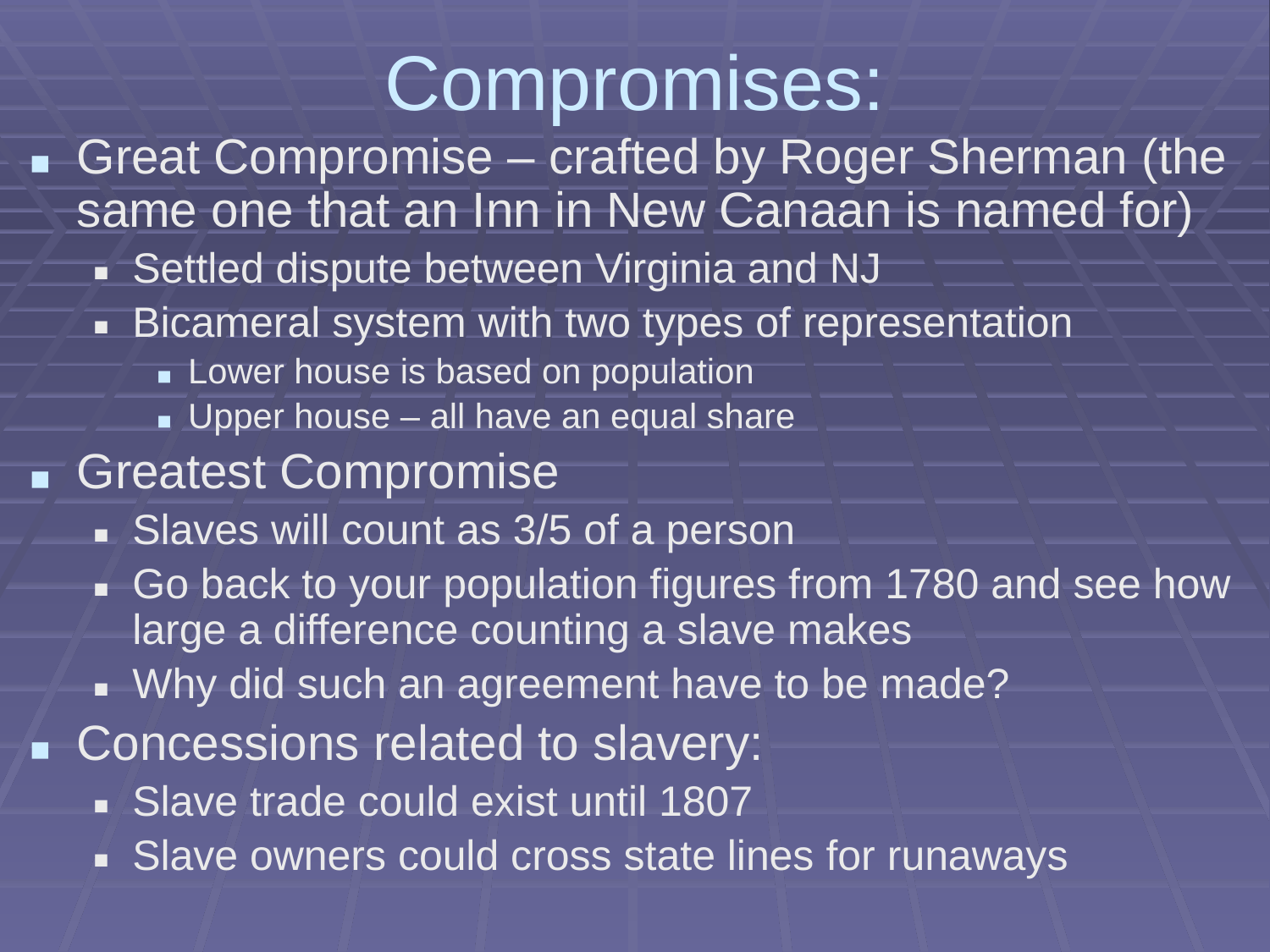

# Compromises:
Great Compromise – crafted by Roger Sherman (the same one that an Inn in New Canaan is named for)
Settled dispute between Virginia and NJ
Bicameral system with two types of representation
Lower house is based on population
Upper house – all have an equal share
Greatest Compromise
Slaves will count as 3/5 of a person
Go back to your population figures from 1780 and see how large a difference counting a slave makes
Why did such an agreement have to be made?
Concessions related to slavery:
Slave trade could exist until 1807
Slave owners could cross state lines for runaways